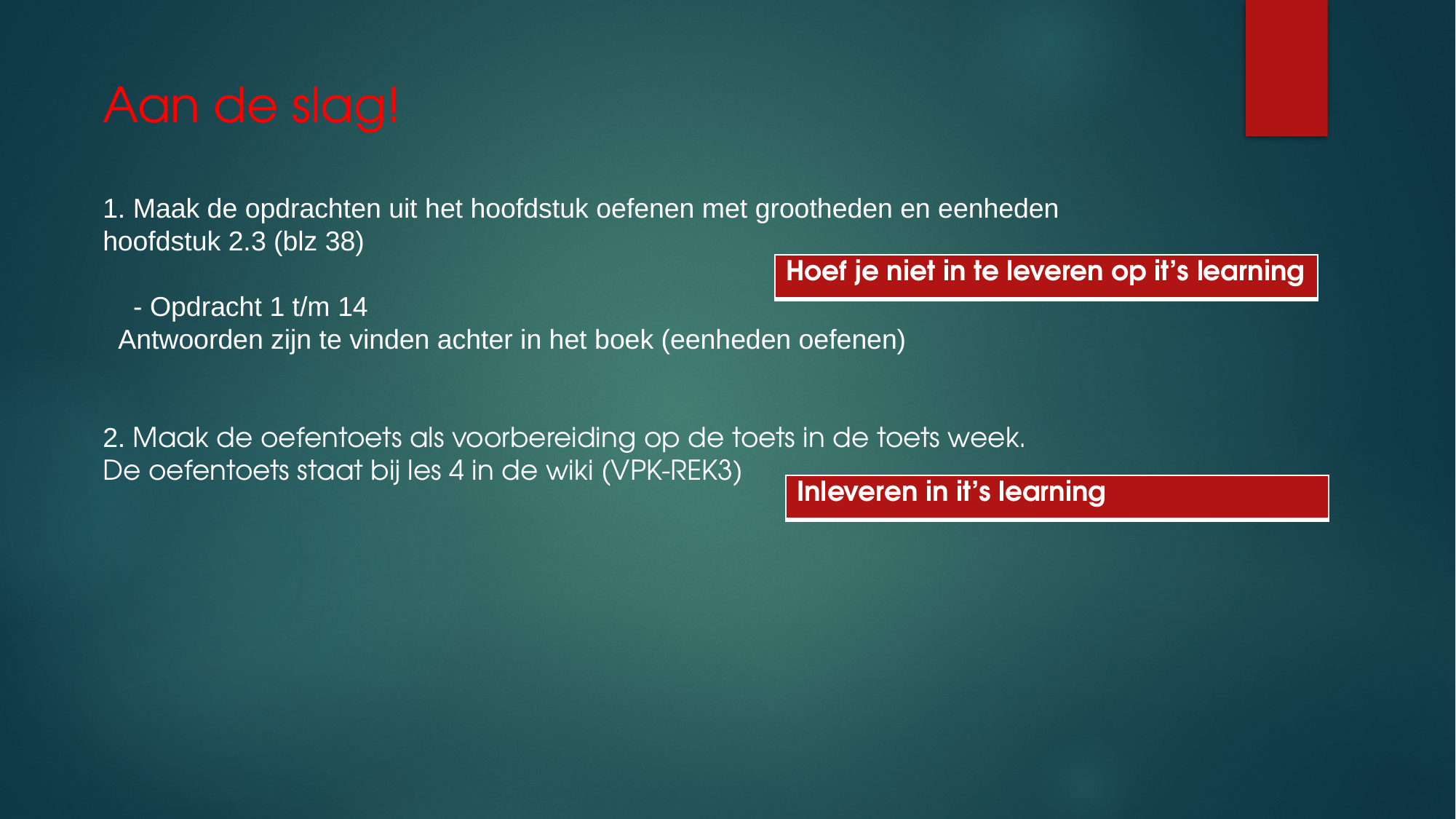

Aan de slag!
1. Maak de opdrachten uit het hoofdstuk oefenen met grootheden en eenheden hoofdstuk 2.3 (blz 38)
    - Opdracht 1 t/m 14
  Antwoorden zijn te vinden achter in het boek (eenheden oefenen)

2. Maak de oefentoets als voorbereiding op de toets in de toets week.
De oefentoets staat bij les 4 in de wiki (VPK-REK3)
| Hoef je niet in te leveren op it’s learning |
| --- |
| Inleveren in it’s learning |
| --- |